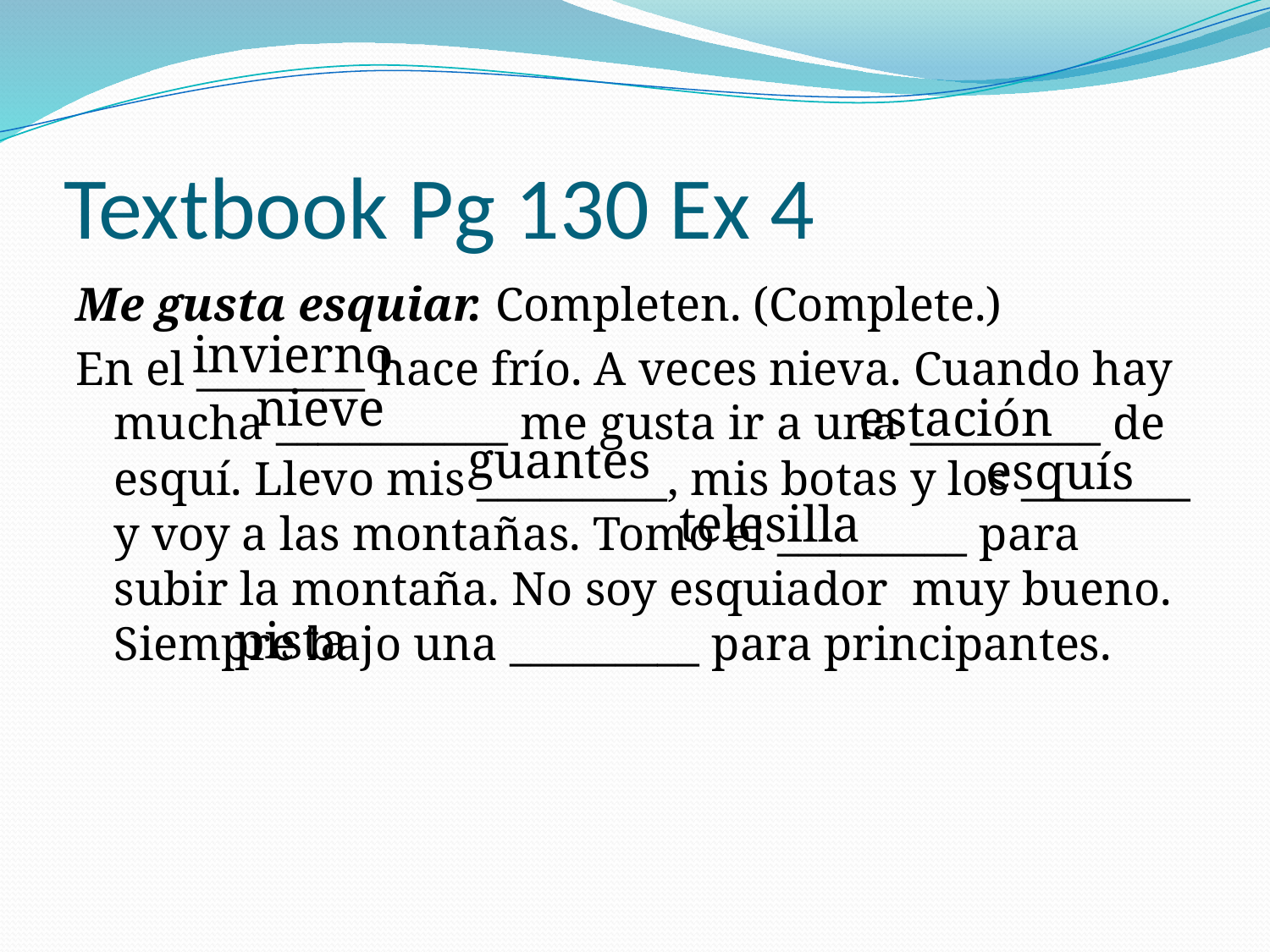

# Textbook Pg 130 Ex 4
Me gusta esquiar. Completen. (Complete.)
En el ________ hace frío. A veces nieva. Cuando hay mucha ___________ me gusta ir a una _________ de esquí. Llevo mis _________, mis botas y los ________ y voy a las montañas. Tomo el _________ para subir la montaña. No soy esquiador  muy bueno. Siempre bajo una _________ para principantes.

invierno
nieve
estación
guantes
esquís
telesilla
pista